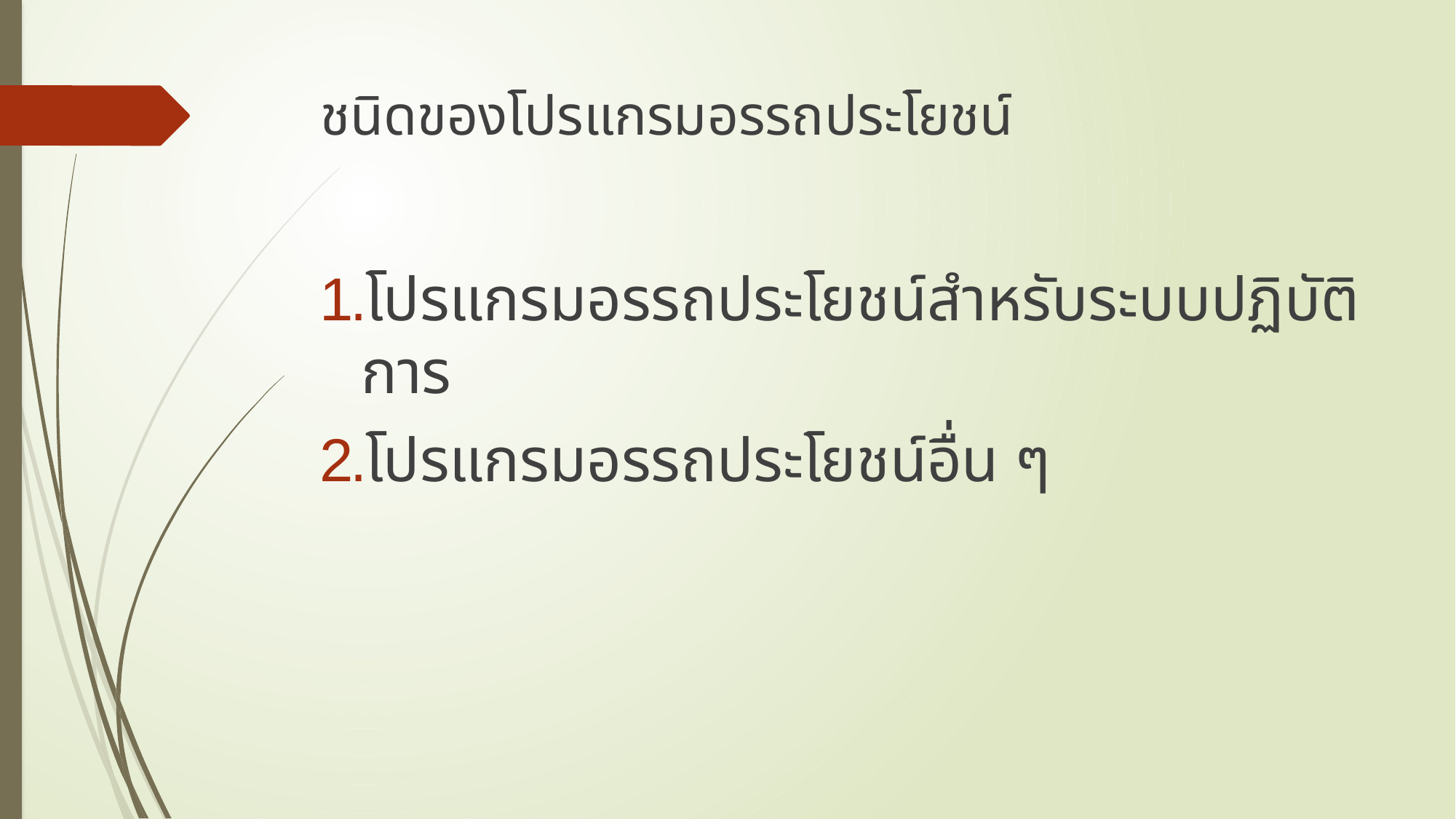

# ชนิดของโปรแกรมอรรถประโยชน์
โปรแกรมอรรถประโยชน์สำหรับระบบปฏิบัติการ
โปรแกรมอรรถประโยชน์อื่น ๆ